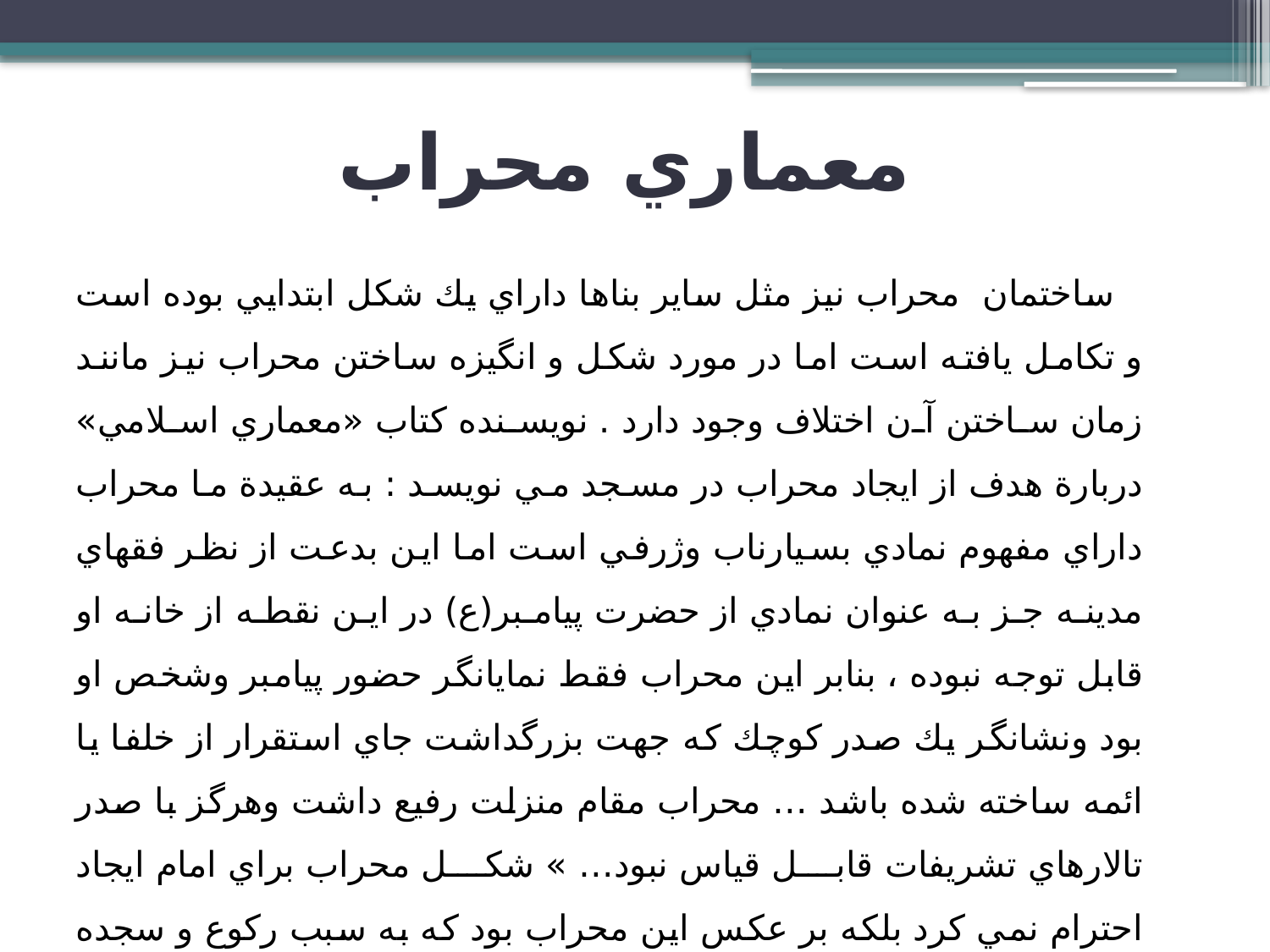

# معماري محراب
     ساختمان  محراب نيز مثل ساير بناها داراي يك شكل ابتدايي بوده است و تكامل يافته است اما در مورد شكل و انگيزه ساختن محراب نيز مانند زمان ساختن آن اختلاف وجود دارد . نويسنده كتاب «معماري اسلامي» دربارة هدف از ايجاد محراب در مسجد مي نويسد : به عقيدة ما محراب داراي مفهوم نمادي بسيارناب وژرفي است اما اين بدعت از نظر فقهاي مدينه جز به عنوان نمادي از حضرت پيامبر(ع) در اين نقطه از خانه او قابل توجه نبوده ، بنابر اين محراب فقط نمايانگر حضور پيامبر وشخص او بود ونشانگر يك صدر كوچك كه جهت بزرگداشت جاي استقرار از خلفا يا ائمه ساخته شده باشد … محراب مقام منزلت رفيع داشت وهرگز با صدر تالارهاي تشريفات قابل قياس نبود… » شكل محراب براي امام ايجاد احترام نمي كرد بلكه بر عكس اين محراب بود كه به سبب ركوع و سجده هاي امام در آن ، عزت و افتخار مي يافت .